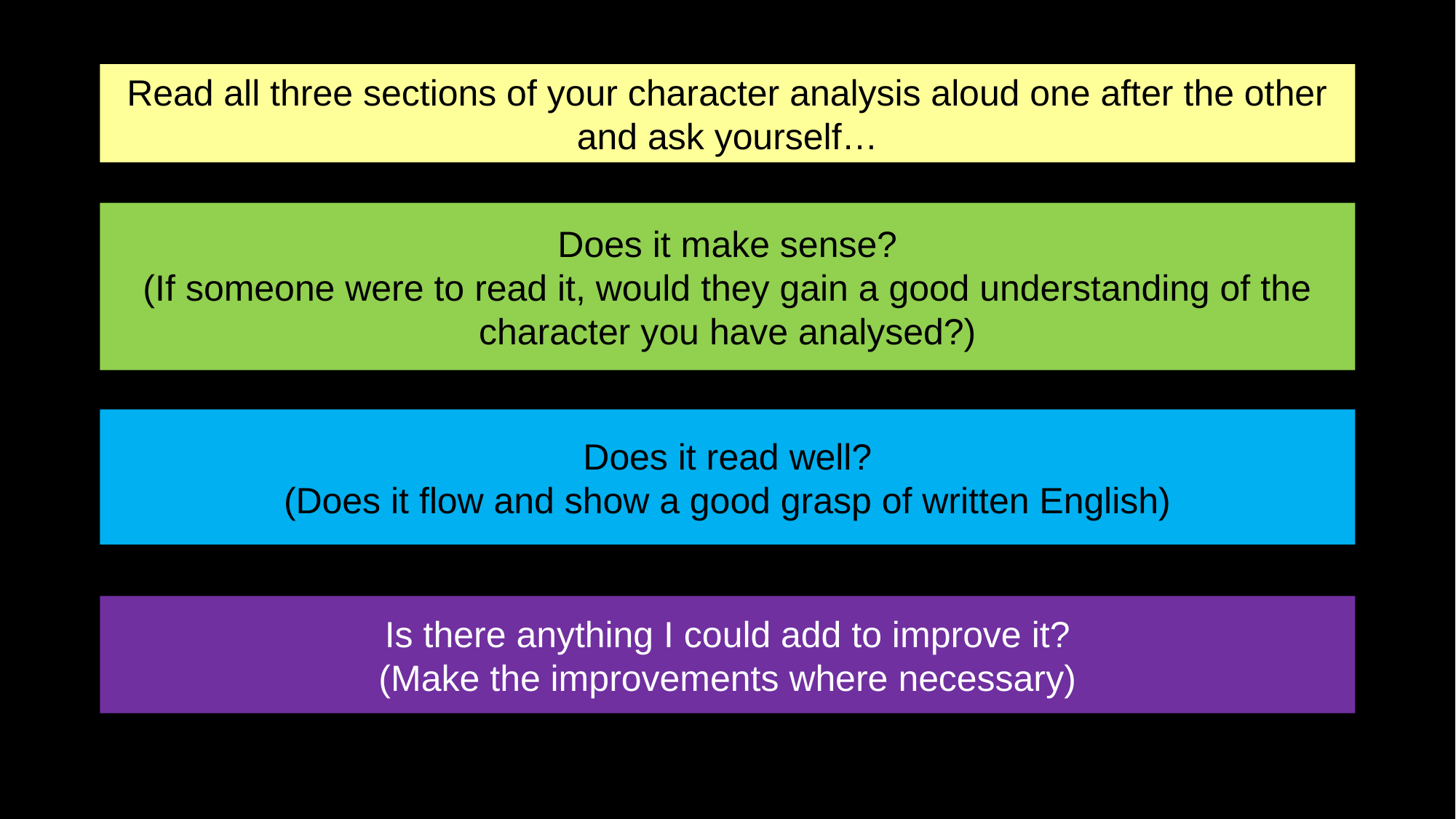

Read all three sections of your character analysis aloud one after the other and ask yourself…
Does it make sense?
(If someone were to read it, would they gain a good understanding of the character you have analysed?)
Does it read well?
(Does it flow and show a good grasp of written English)
Is there anything I could add to improve it?
(Make the improvements where necessary)